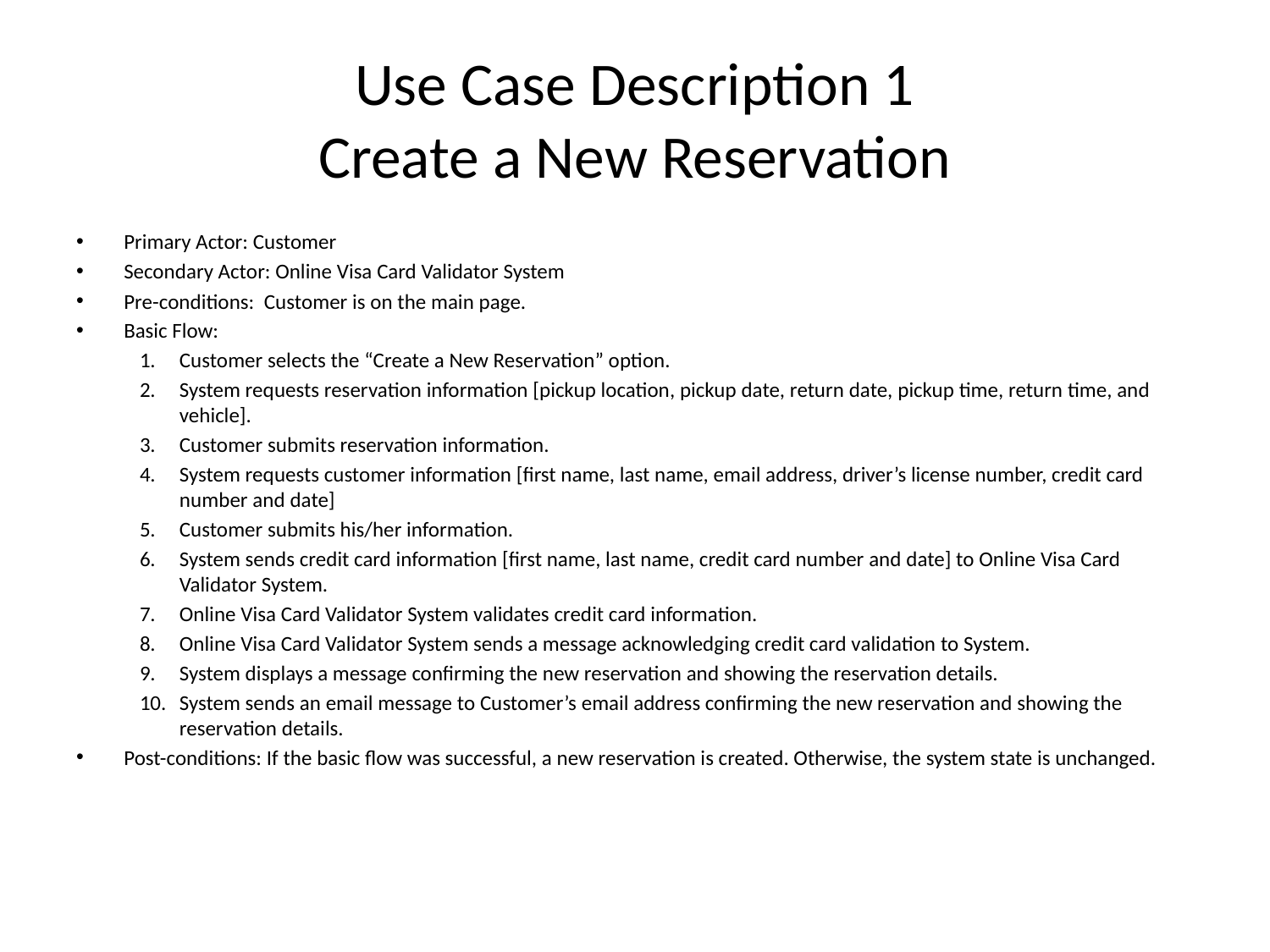

# Use Case Description 1 Create a New Reservation
Primary Actor: Customer
Secondary Actor: Online Visa Card Validator System
Pre-conditions:  Customer is on the main page.
Basic Flow:
Customer selects the “Create a New Reservation” option.
System requests reservation information [pickup location, pickup date, return date, pickup time, return time, and vehicle].
Customer submits reservation information.
System requests customer information [first name, last name, email address, driver’s license number, credit card number and date]
Customer submits his/her information.
System sends credit card information [first name, last name, credit card number and date] to Online Visa Card Validator System.
Online Visa Card Validator System validates credit card information.
Online Visa Card Validator System sends a message acknowledging credit card validation to System.
System displays a message confirming the new reservation and showing the reservation details.
System sends an email message to Customer’s email address confirming the new reservation and showing the reservation details.
Post-conditions: If the basic flow was successful, a new reservation is created. Otherwise, the system state is unchanged.